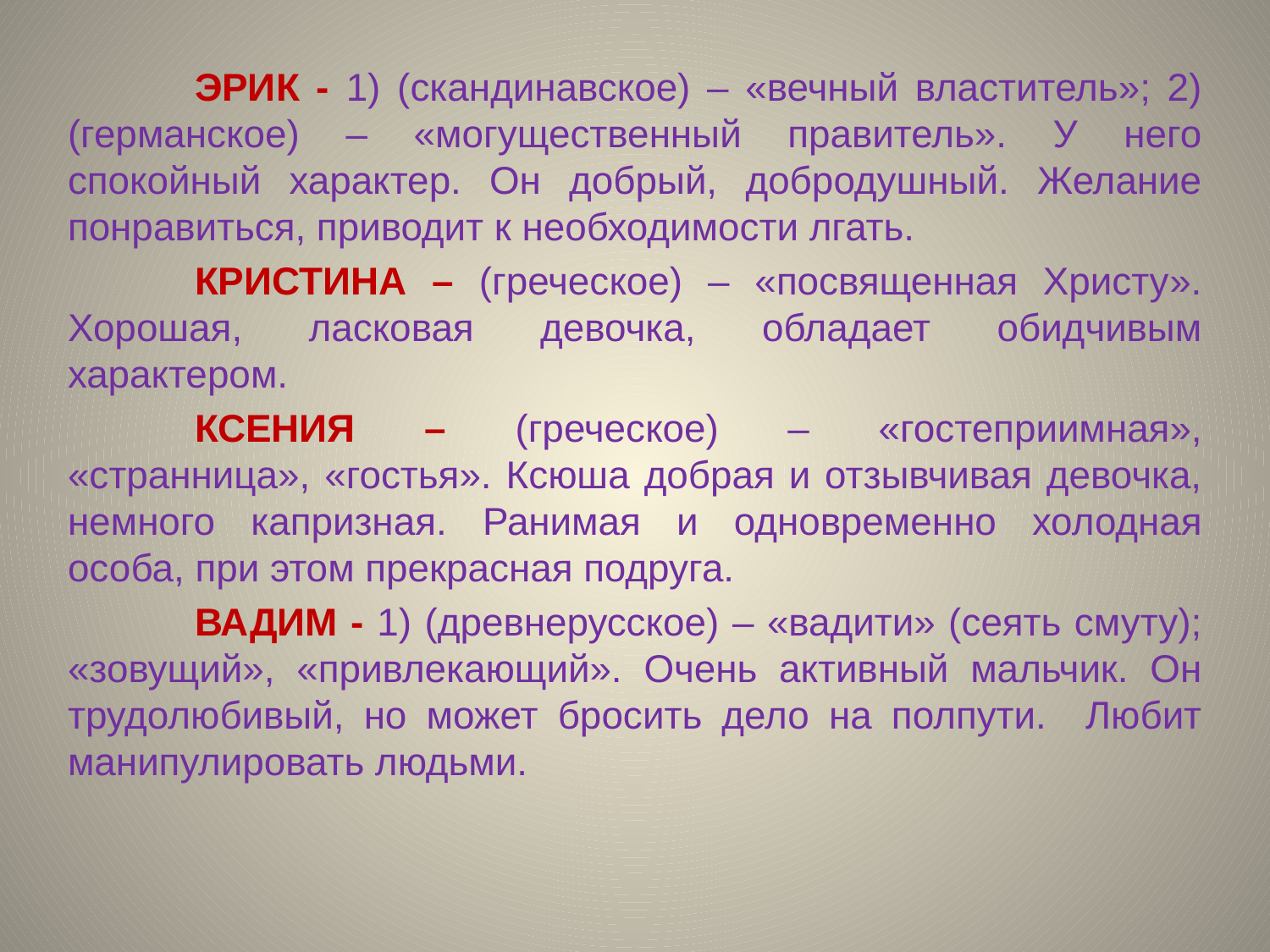

ЭРИК - 1) (скандинавское) – «вечный властитель»; 2) (германское) – «могущественный правитель». У него спокойный характер. Он добрый, добродушный. Желание понравиться, приводит к необходимости лгать.
	КРИСТИНА – (греческое) – «посвященная Христу». Хорошая, ласковая девочка, обладает обидчивым характером.
	КСЕНИЯ – (греческое) – «гостеприимная», «странница», «гостья». Ксюша добрая и отзывчивая девочка, немного капризная. Ранимая и одновременно холодная особа, при этом прекрасная подруга.
	ВАДИМ - 1) (древнерусское) – «вадити» (сеять смуту); «зовущий», «привлекающий». Очень активный мальчик. Он трудолюбивый, но может бросить дело на полпути.  Любит манипулировать людьми.